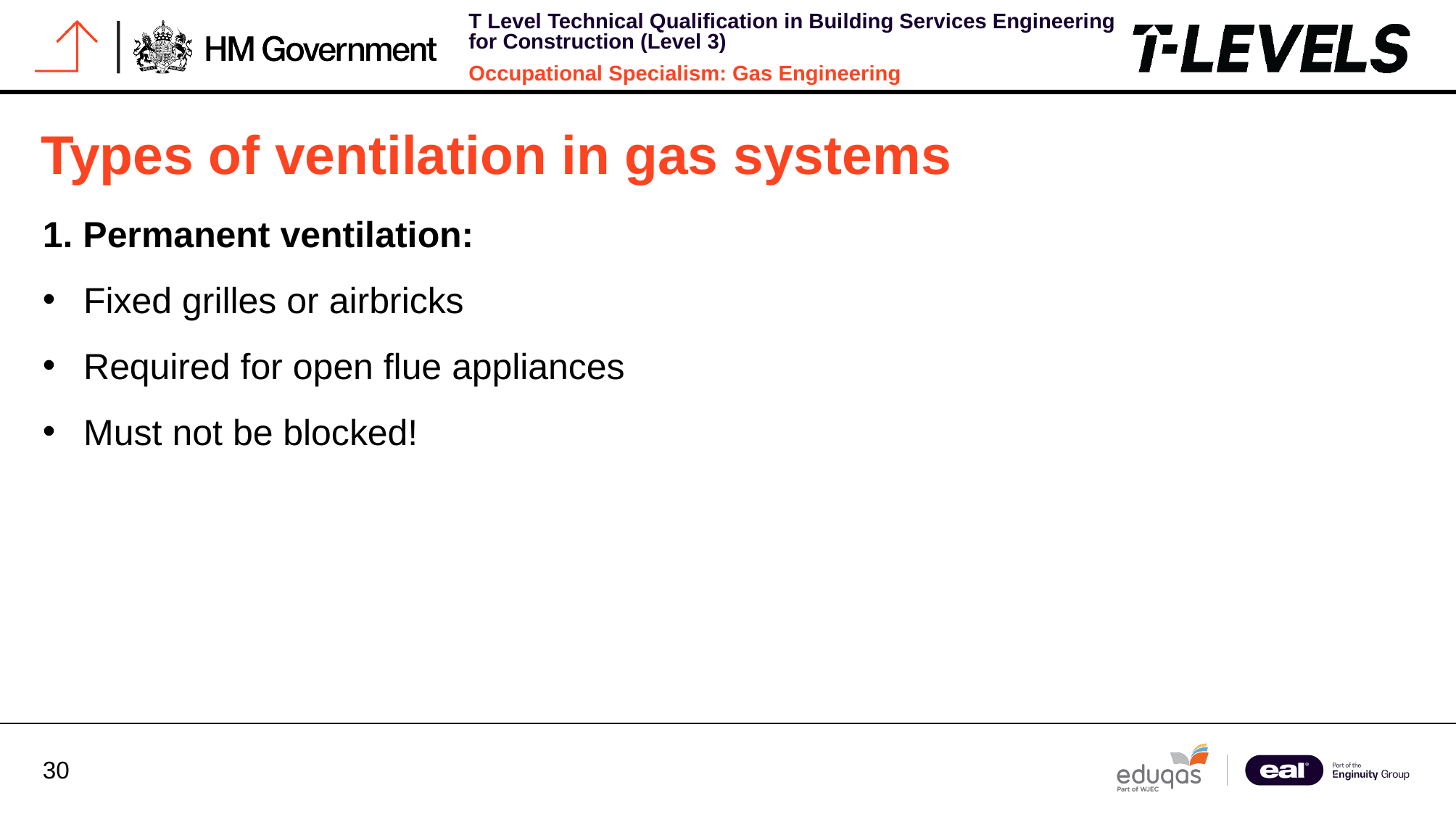

# Types of ventilation in gas systems
1. Permanent ventilation:
Fixed grilles or airbricks
Required for open flue appliances
Must not be blocked!